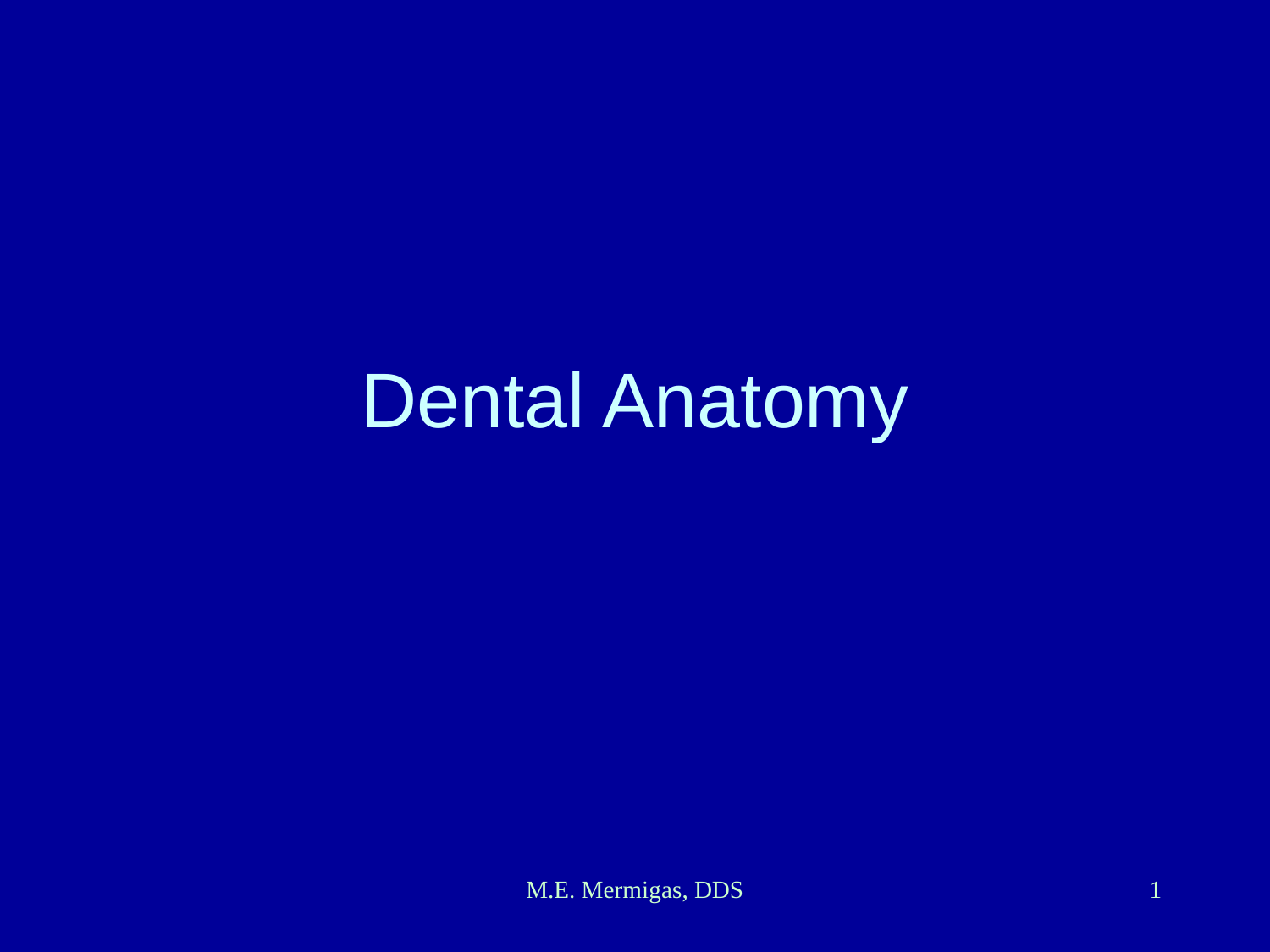

# Dental Anatomy
M.E. Mermigas, DDS
1